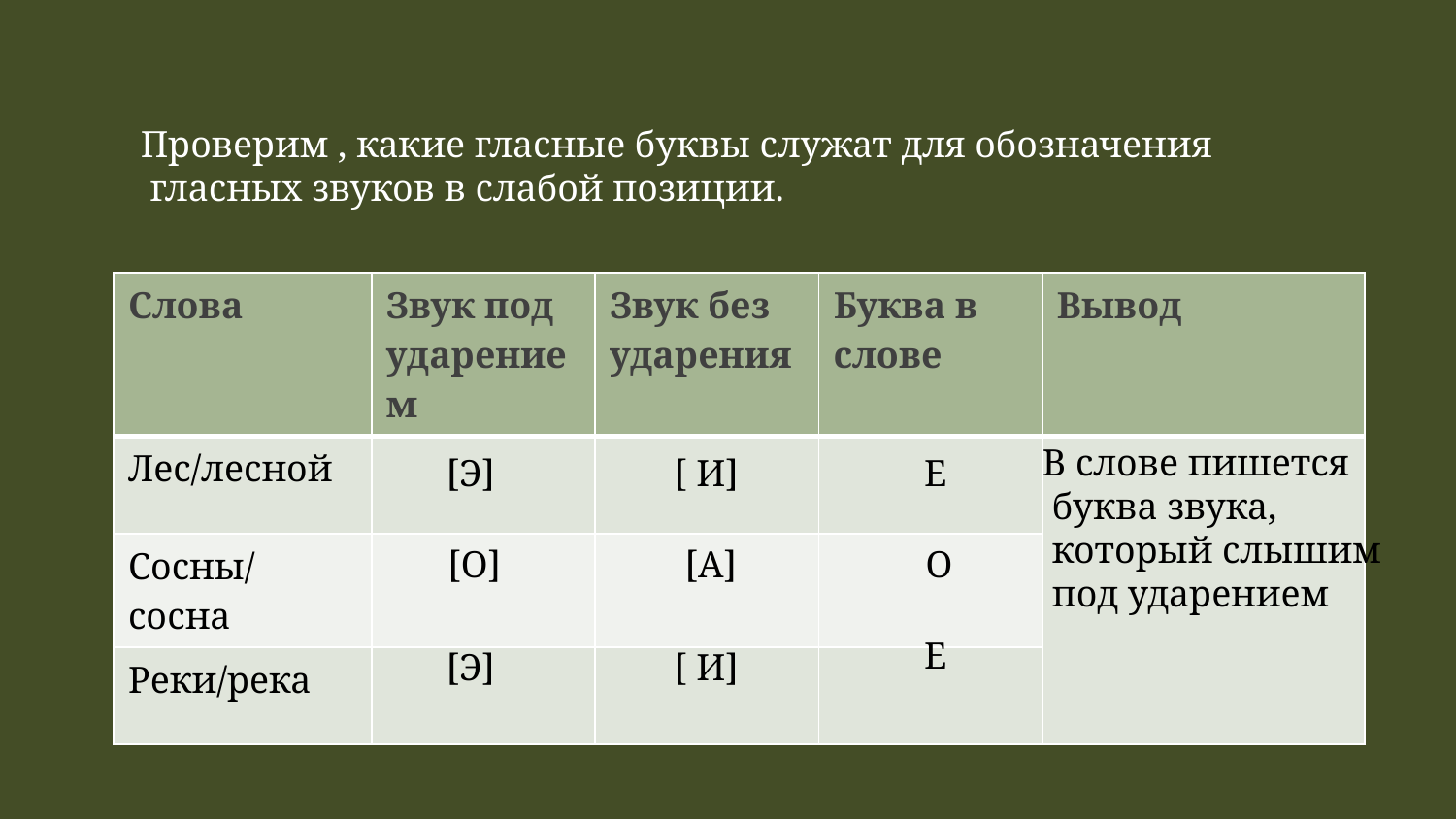

Проверим , какие гласные буквы служат для обозначения
 гласных звуков в слабой позиции.
| Слова | Звук под ударением | Звук без ударения | Буква в слове | Вывод |
| --- | --- | --- | --- | --- |
| Лес/лесной |  |  |  |  |
| Сосны/сосна |  |  |  |  |
| Реки/река |  |  |  |  |
В слове пишется
 буква звука,
 который слышим
 под ударением
[Э]
[ И]

Е
[О]
[А]
О
Е
[Э]
[ И]